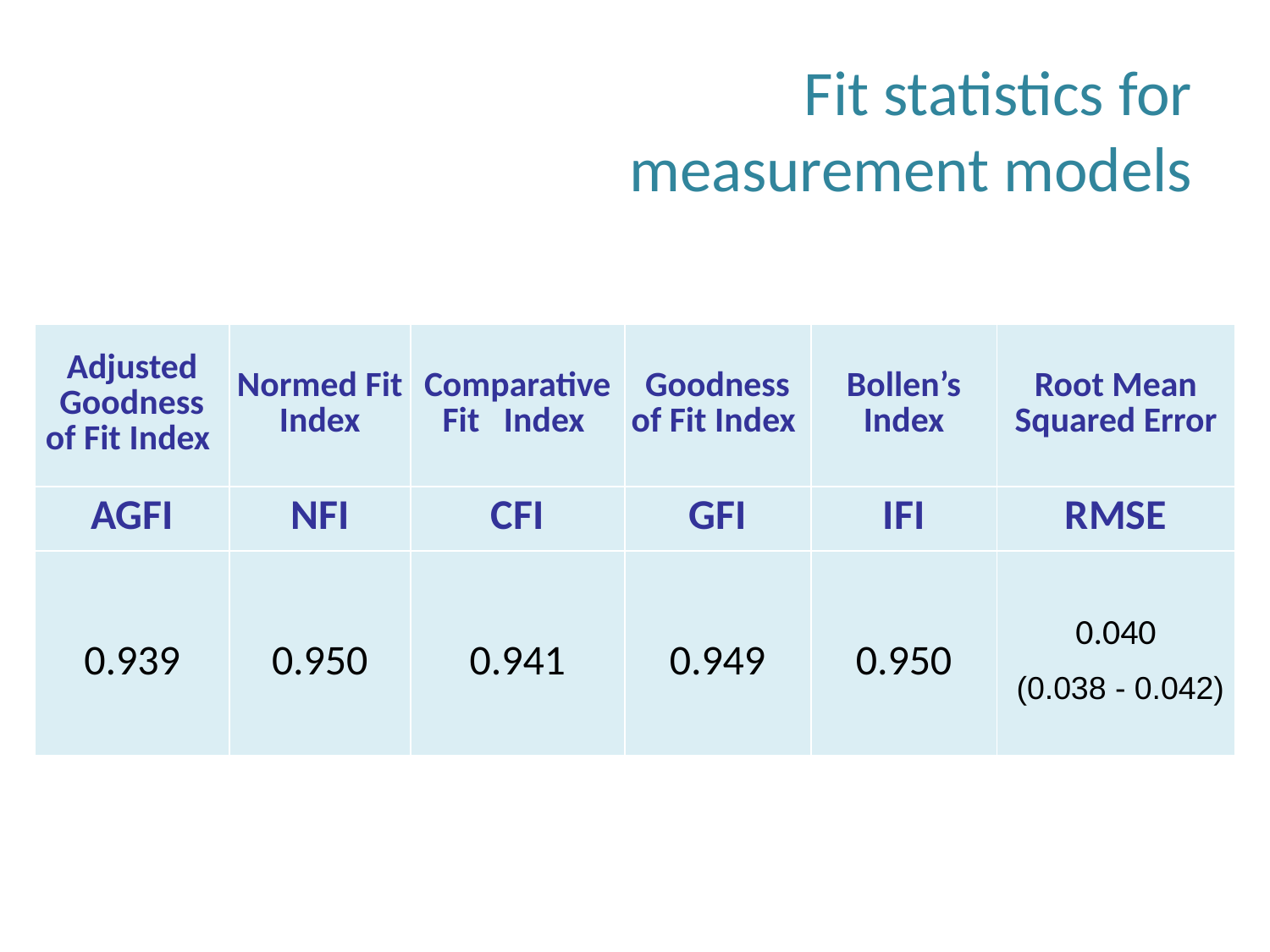

Fit statistics for measurement models
| Adjusted Goodness of Fit Index | Normed Fit Index | Comparative Fit Index | Goodness of Fit Index | Bollen’s Index | Root Mean Squared Error |
| --- | --- | --- | --- | --- | --- |
| AGFI | NFI | CFI | GFI | IFI | RMSE |
| 0.939 | 0.950 | 0.941 | 0.949 | 0.950 | 0.040 (0.038 - 0.042) |